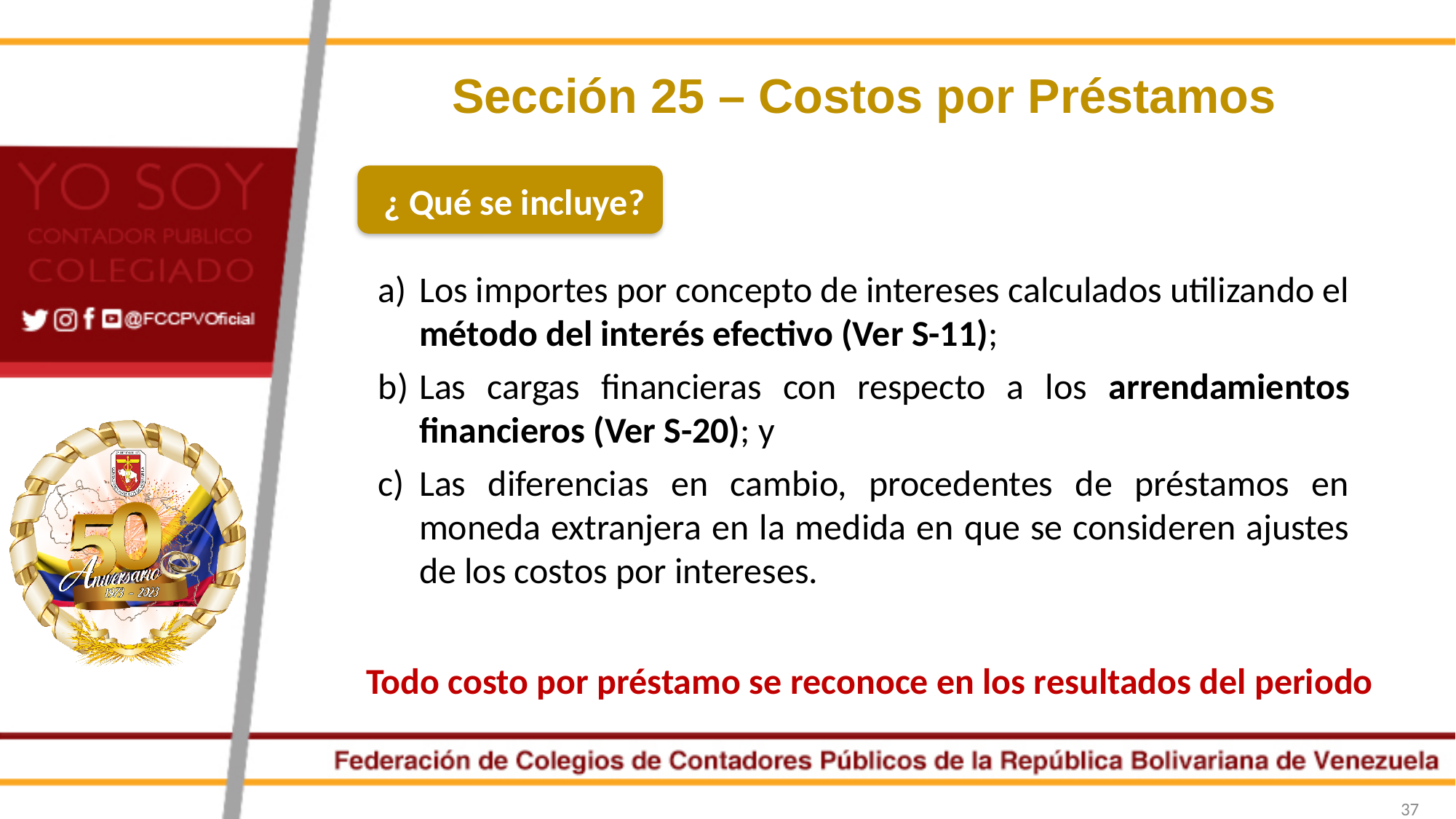

Sección 25 – Costos por Préstamos

¿ Qué se incluye?
Los importes por concepto de intereses calculados utilizando el método del interés efectivo (Ver S-11);
Las cargas financieras con respecto a los arrendamientos financieros (Ver S-20); y
Las diferencias en cambio, procedentes de préstamos en moneda extranjera en la medida en que se consideren ajustes de los costos por intereses.
Todo costo por préstamo se reconoce en los resultados del periodo
37